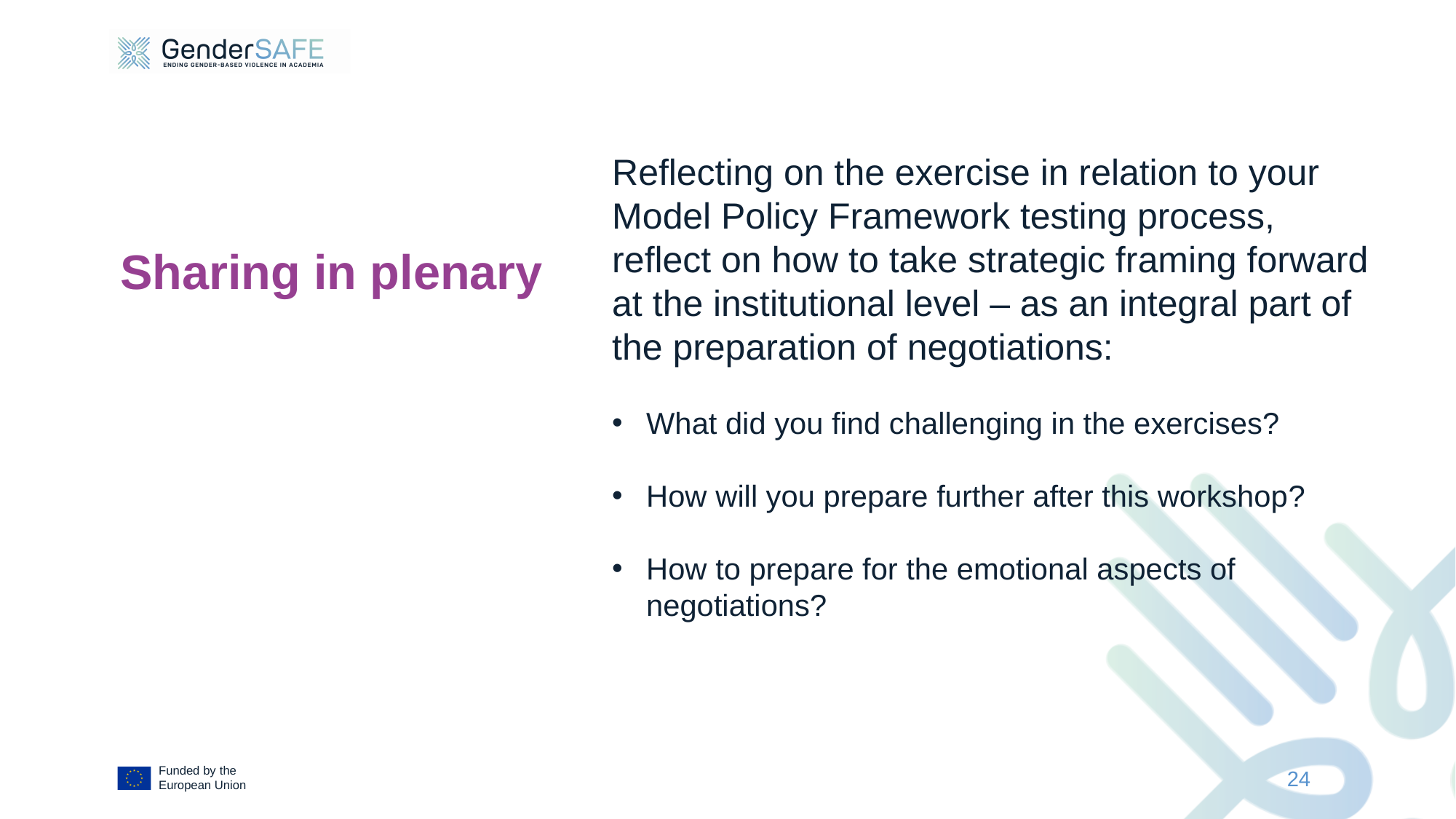

Reflecting on the exercise in relation to your Model Policy Framework testing process, reflect on how to take strategic framing forward at the institutional level – as an integral part of the preparation of negotiations:

What did you find challenging in the exercises?

How will you prepare further after this workshop?

How to prepare for the emotional aspects of negotiations?

# Sharing in plenary
24